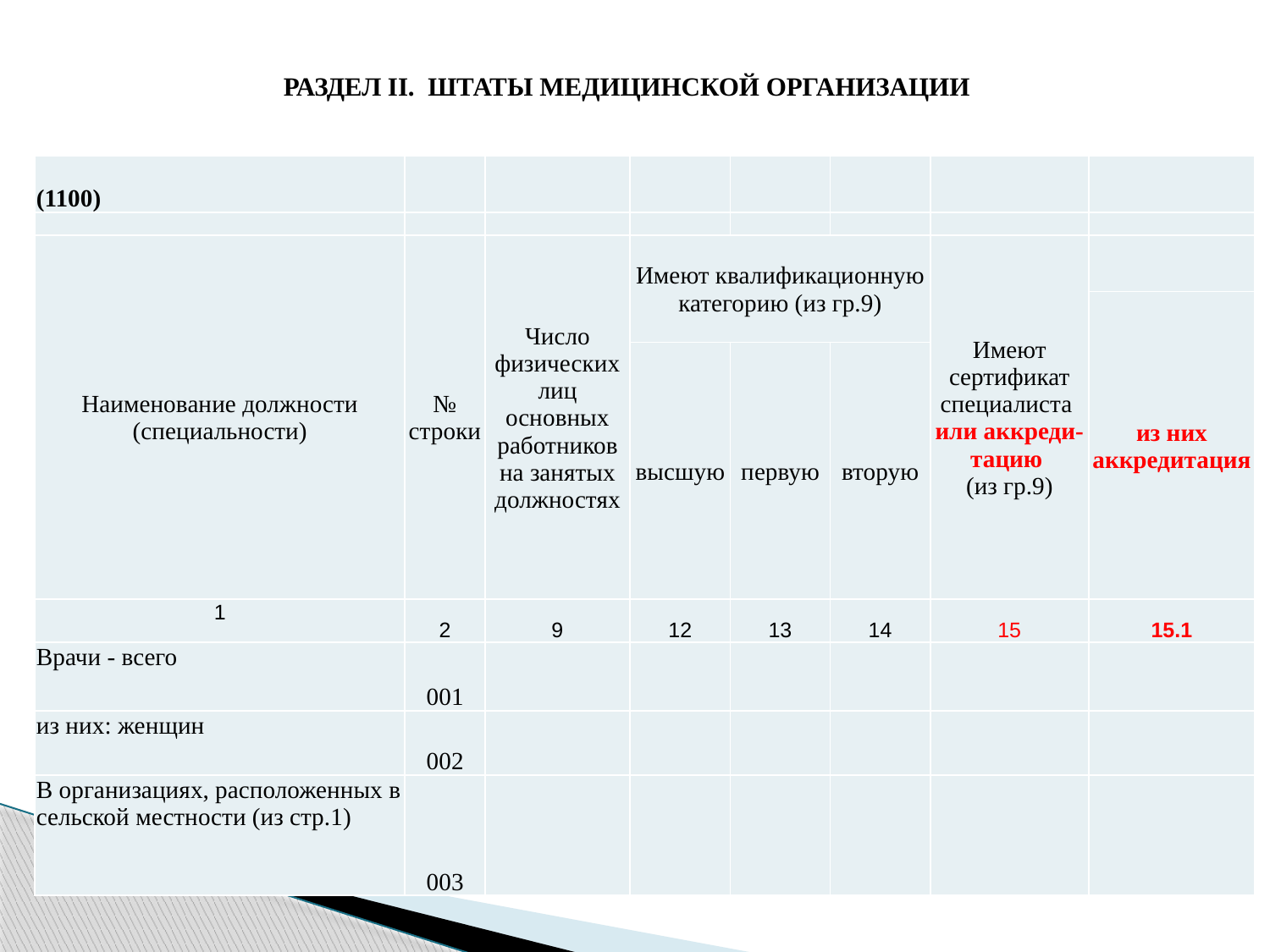

# РАЗДЕЛ II.  ШТАТЫ МЕДИЦИНСКОЙ ОРГАНИЗАЦИИ
| (1100) |  |  |  |  |  |  |  |
| --- | --- | --- | --- | --- | --- | --- | --- |
|  |  |  |  |  |  |  |  |
| Наименование должности (специальности) | № строки | Число физических лиц основных работников на занятых должностях | Имеют квалификационную категорию (из гр.9) |  |  | Имеют сертификат специалиста или аккреди-тацию (из гр.9) |  |
|  |  |  |  |  |  |  | из них аккредитация |
|  |  |  | высшую | первую | вторую |  |  |
| 1 | 2 | 9 | 12 | 13 | 14 | 15 | 15.1 |
| Врачи - всего | 001 |  |  |  |  |  |  |
| из них: женщин | 002 |  |  |  |  |  |  |
| В организациях, расположенных в сельской местности (из стр.1) | 003 |  |  |  |  |  |  |